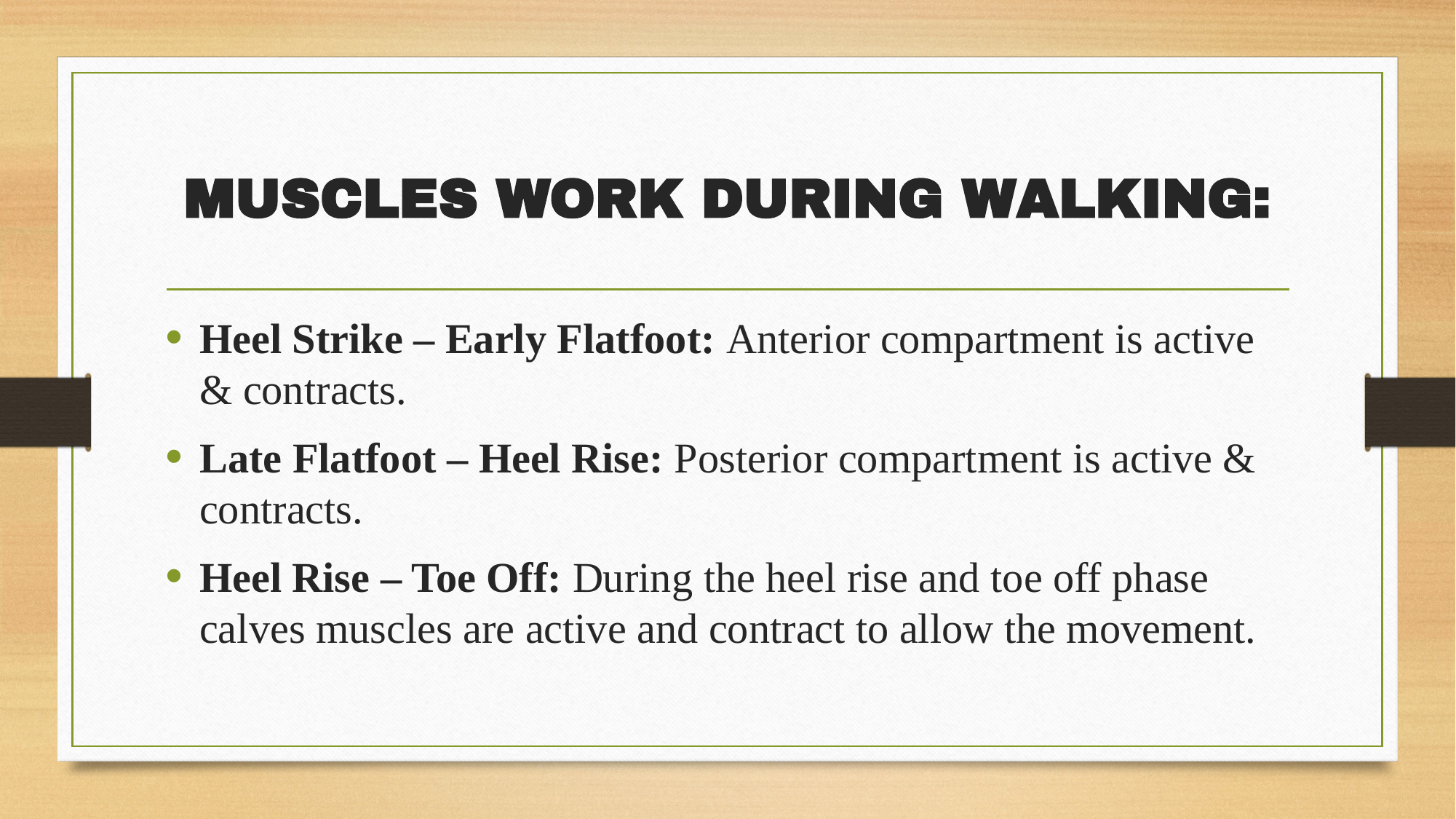

# MUSCLES WORK DURING WALKING:
Heel Strike – Early Flatfoot: Anterior compartment is active & contracts.
Late Flatfoot – Heel Rise: Posterior compartment is active & contracts.
Heel Rise – Toe Off: During the heel rise and toe off phase calves muscles are active and contract to allow the movement.